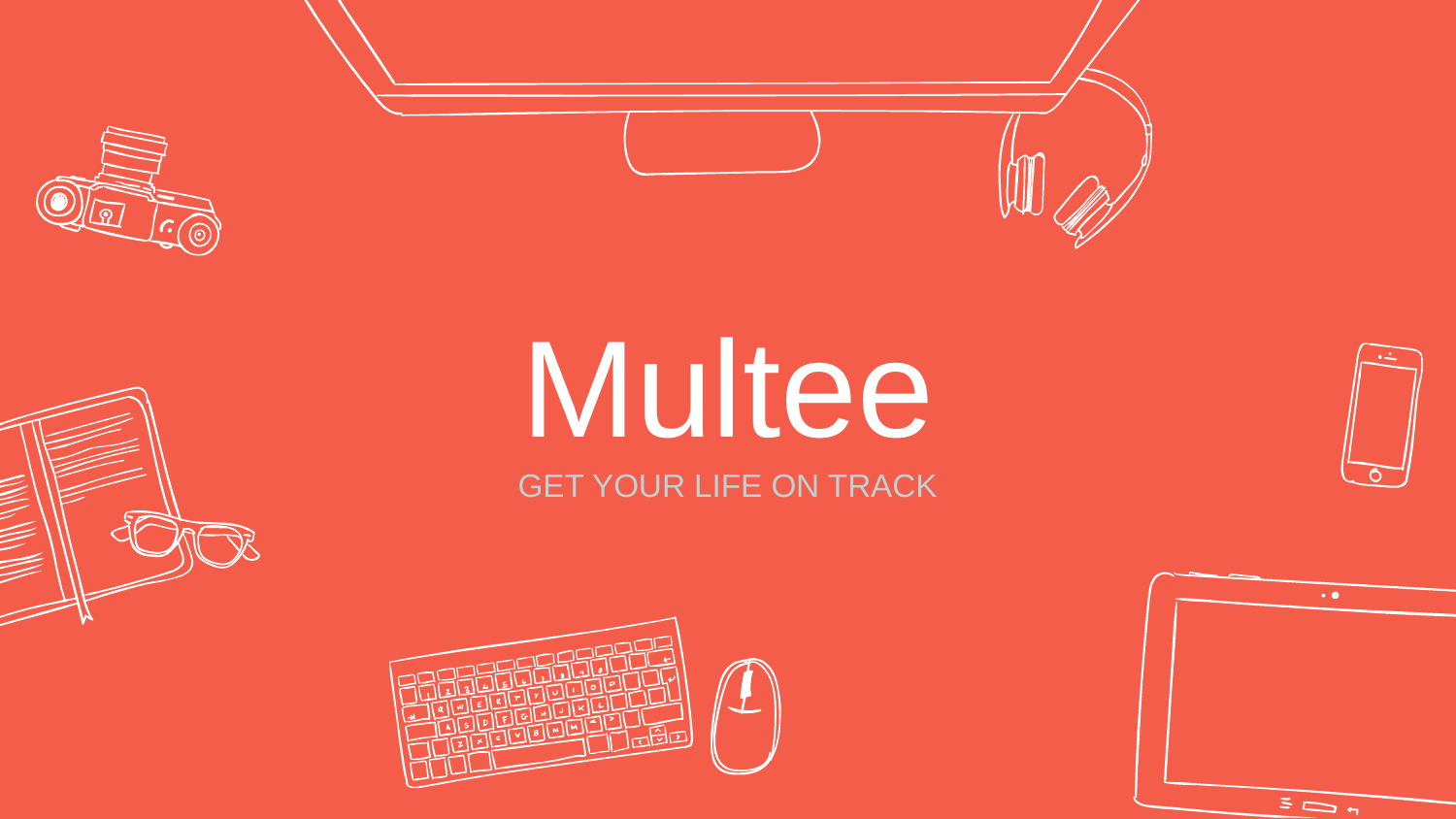

# Multee
GET YOUR LIFE ON TRACK